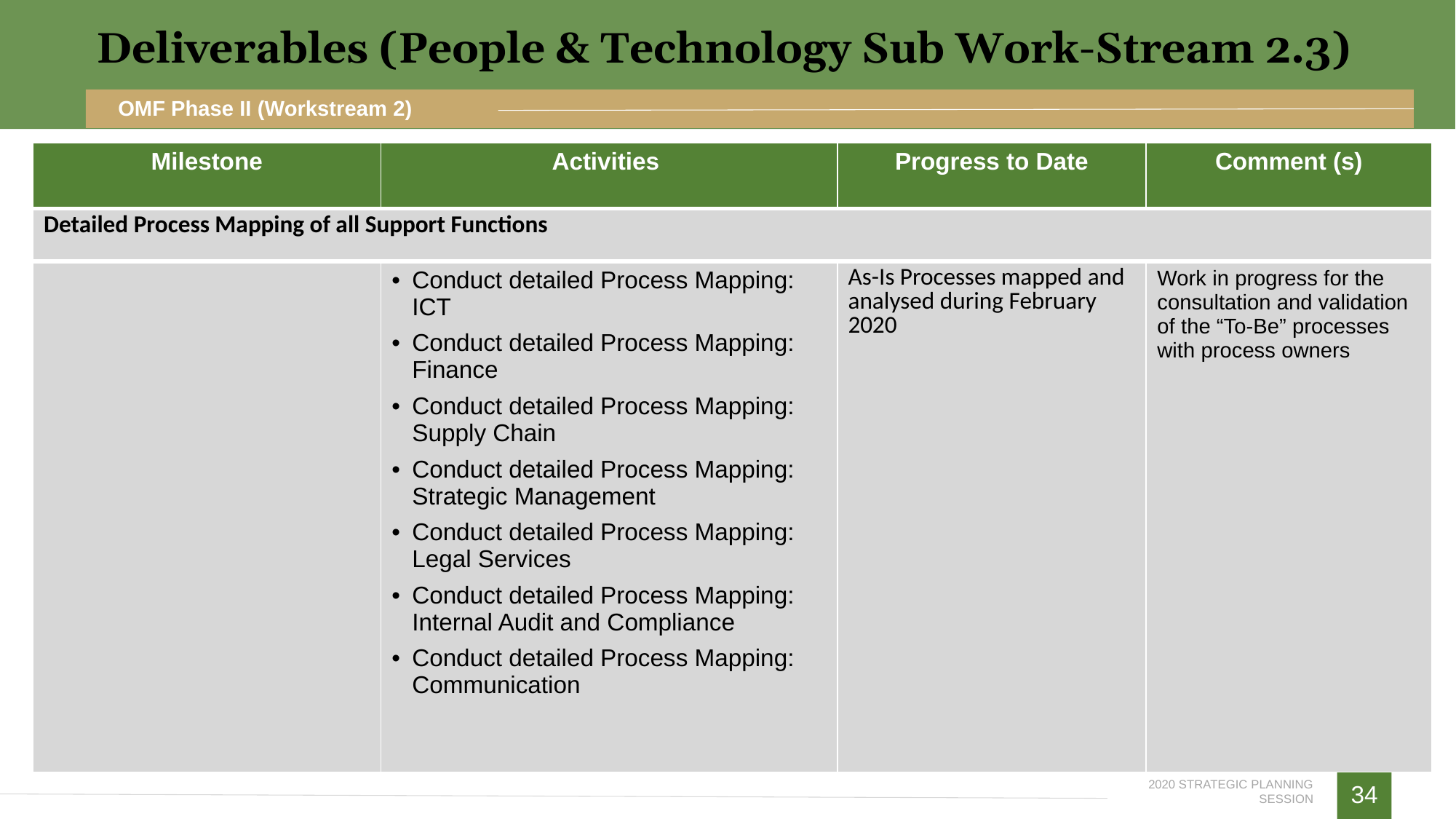

Deliverables (People & Technology Sub Work-Stream 2.3)
OMF Phase II (Workstream 2)
| Milestone | Activities | Progress to Date | Comment (s) |
| --- | --- | --- | --- |
| Detailed Process Mapping of all Support Functions |  |  |  |
|  | Conduct detailed Process Mapping: ICT Conduct detailed Process Mapping: Finance Conduct detailed Process Mapping: Supply Chain Conduct detailed Process Mapping: Strategic Management Conduct detailed Process Mapping: Legal Services Conduct detailed Process Mapping: Internal Audit and Compliance Conduct detailed Process Mapping: Communication | As-Is Processes mapped and analysed during February 2020 | Work in progress for the consultation and validation of the “To-Be” processes with process owners |
Sub Workstream 0 Leader (C GITO)